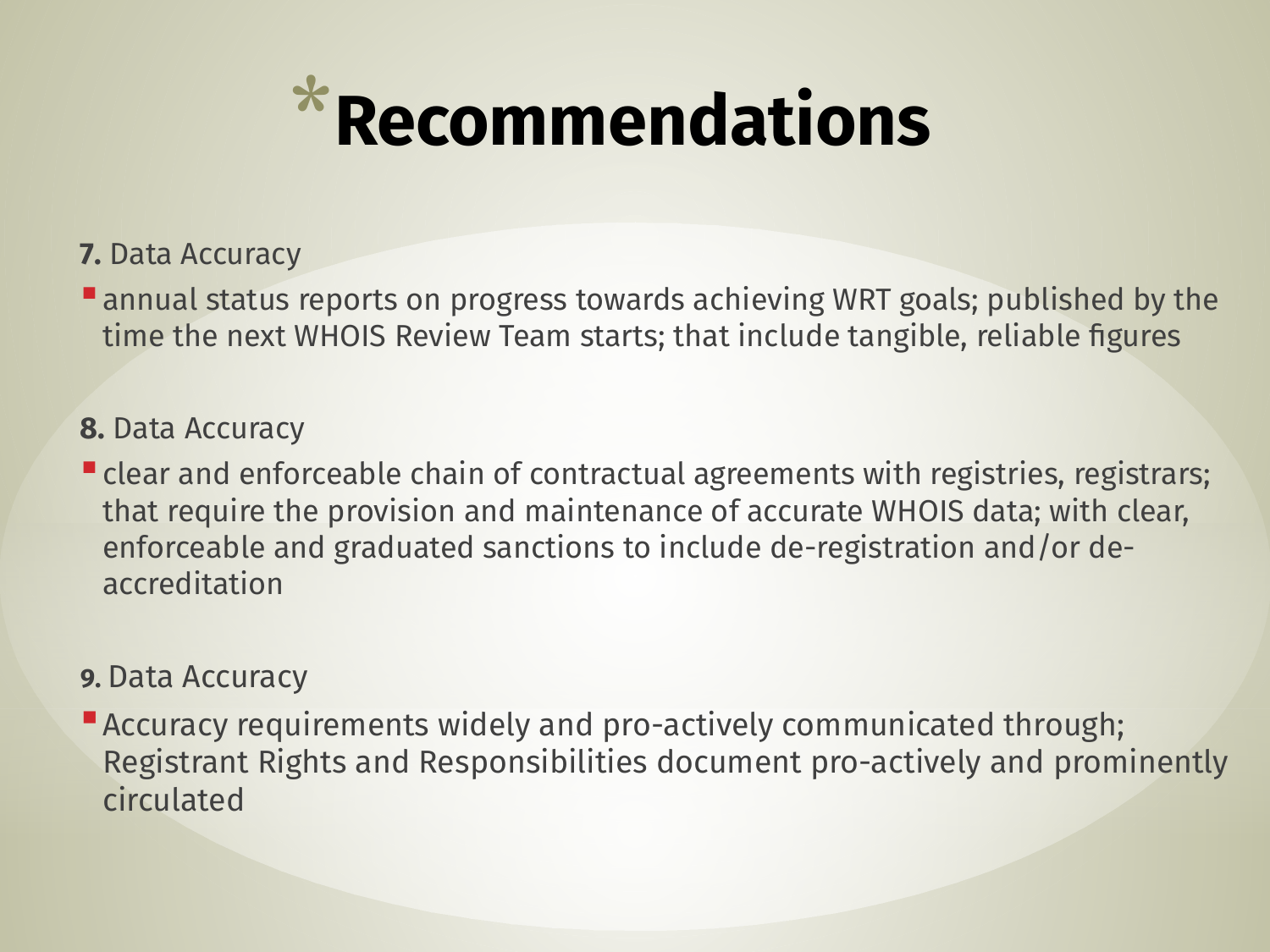

# Recommendations
7. Data Accuracy
annual status reports on progress towards achieving WRT goals; published by the time the next WHOIS Review Team starts; that include tangible, reliable figures

8. Data Accuracy
clear and enforceable chain of contractual agreements with registries, registrars; that require the provision and maintenance of accurate WHOIS data; with clear, enforceable and graduated sanctions to include de-registration and/or de-accreditation

9. Data Accuracy
Accuracy requirements widely and pro-actively communicated through; Registrant Rights and Responsibilities document pro-actively and prominently circulated